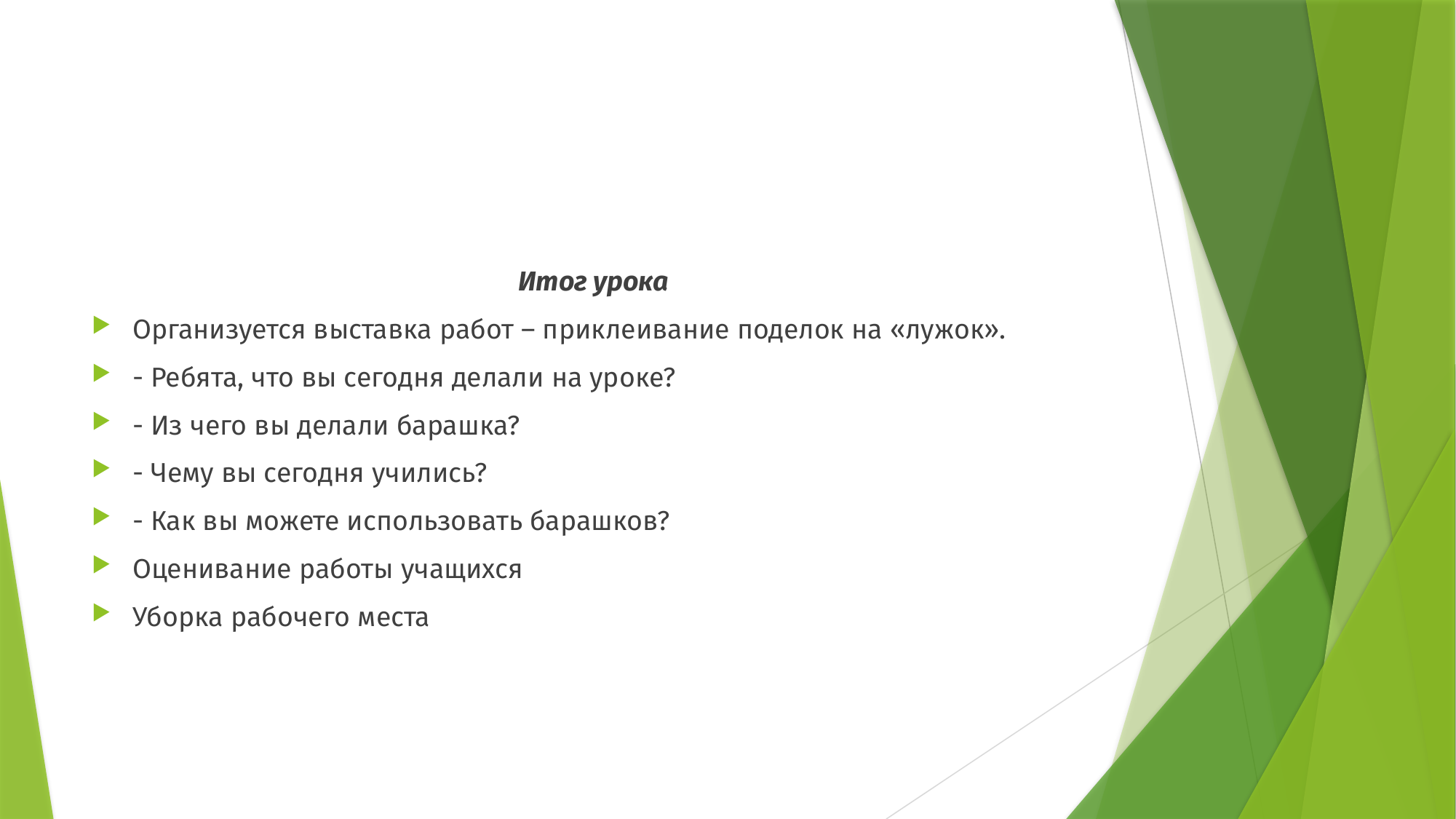

#
Итог урока
Организуется выставка работ – приклеивание поделок на «лужок».
- Ребята, что вы сегодня делали на уроке?
- Из чего вы делали барашка?
- Чему вы сегодня учились?
- Как вы можете использовать барашков?
Оценивание работы учащихся
Уборка рабочего места